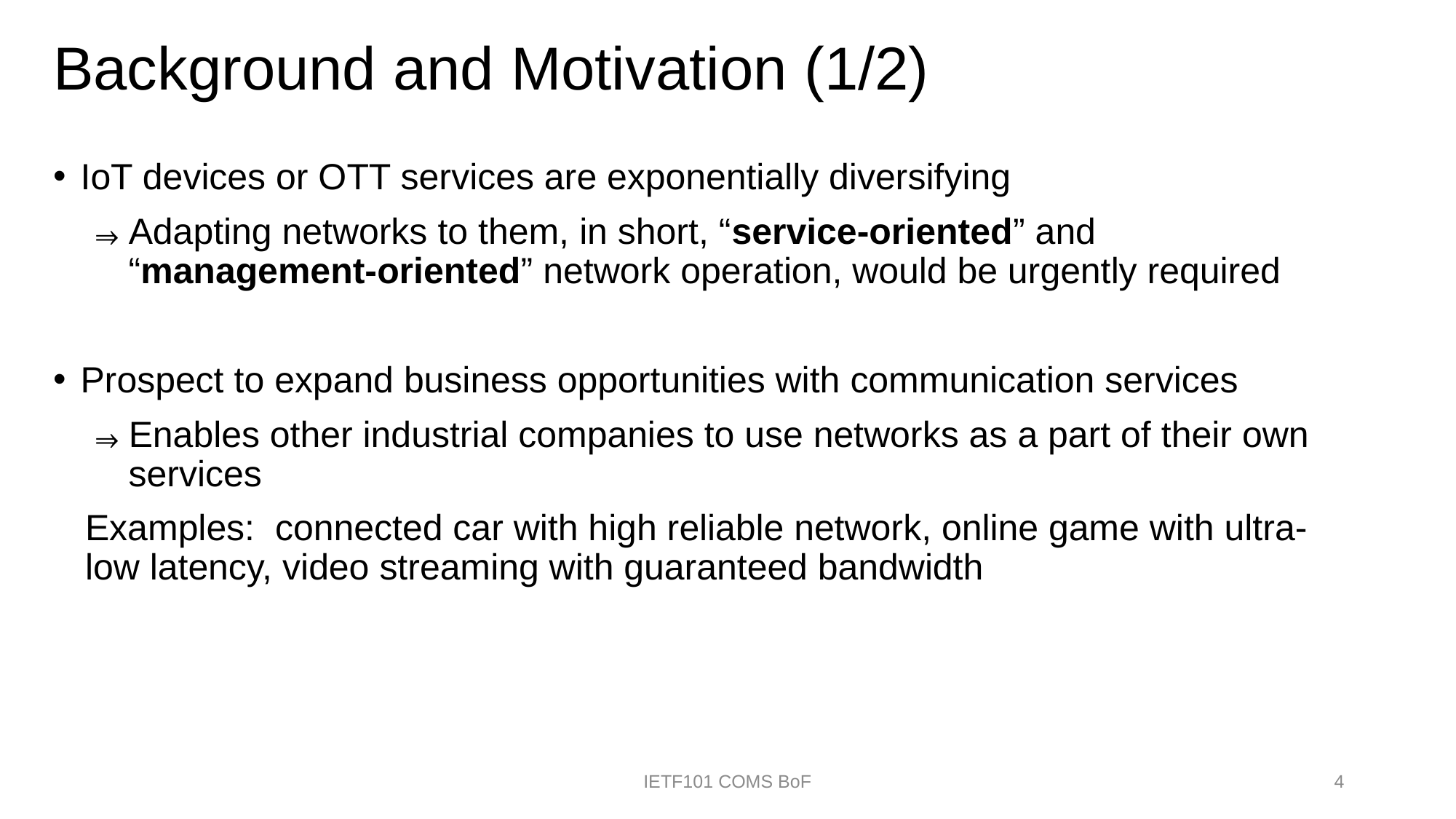

# Background and Motivation (1/2)
IoT devices or OTT services are exponentially diversifying
Adapting networks to them, in short, “service-oriented” and “management-oriented” network operation, would be urgently required

Prospect to expand business opportunities with communication services
Enables other industrial companies to use networks as a part of their own services
Examples:  connected car with high reliable network, online game with ultra-low latency, video streaming with guaranteed bandwidth
IETF101 COMS BoF
4